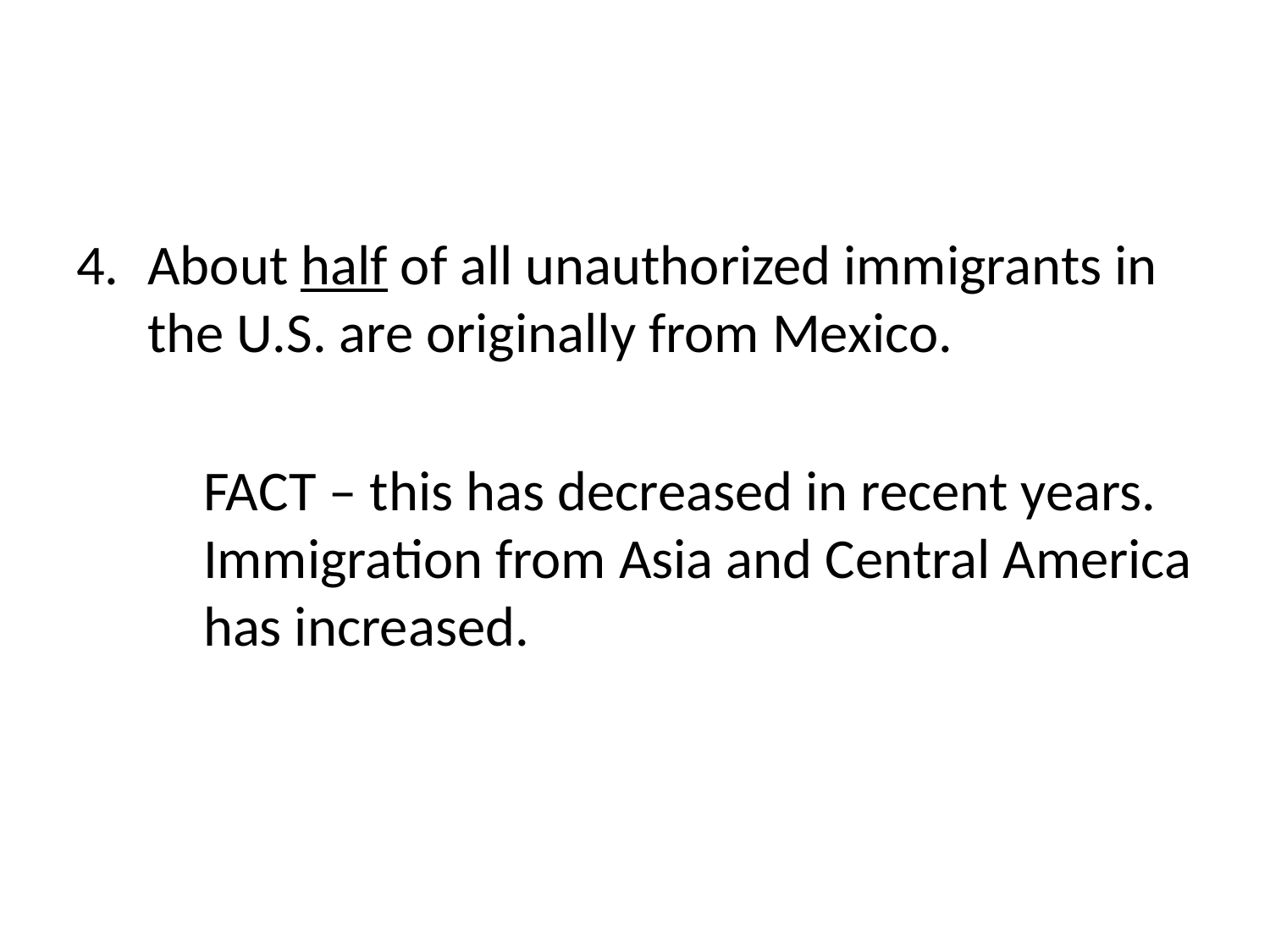

#
About half of all unauthorized immigrants in the U.S. are originally from Mexico.

	FACT – this has decreased in recent years.  	Immigration from Asia and Central America 	has increased.